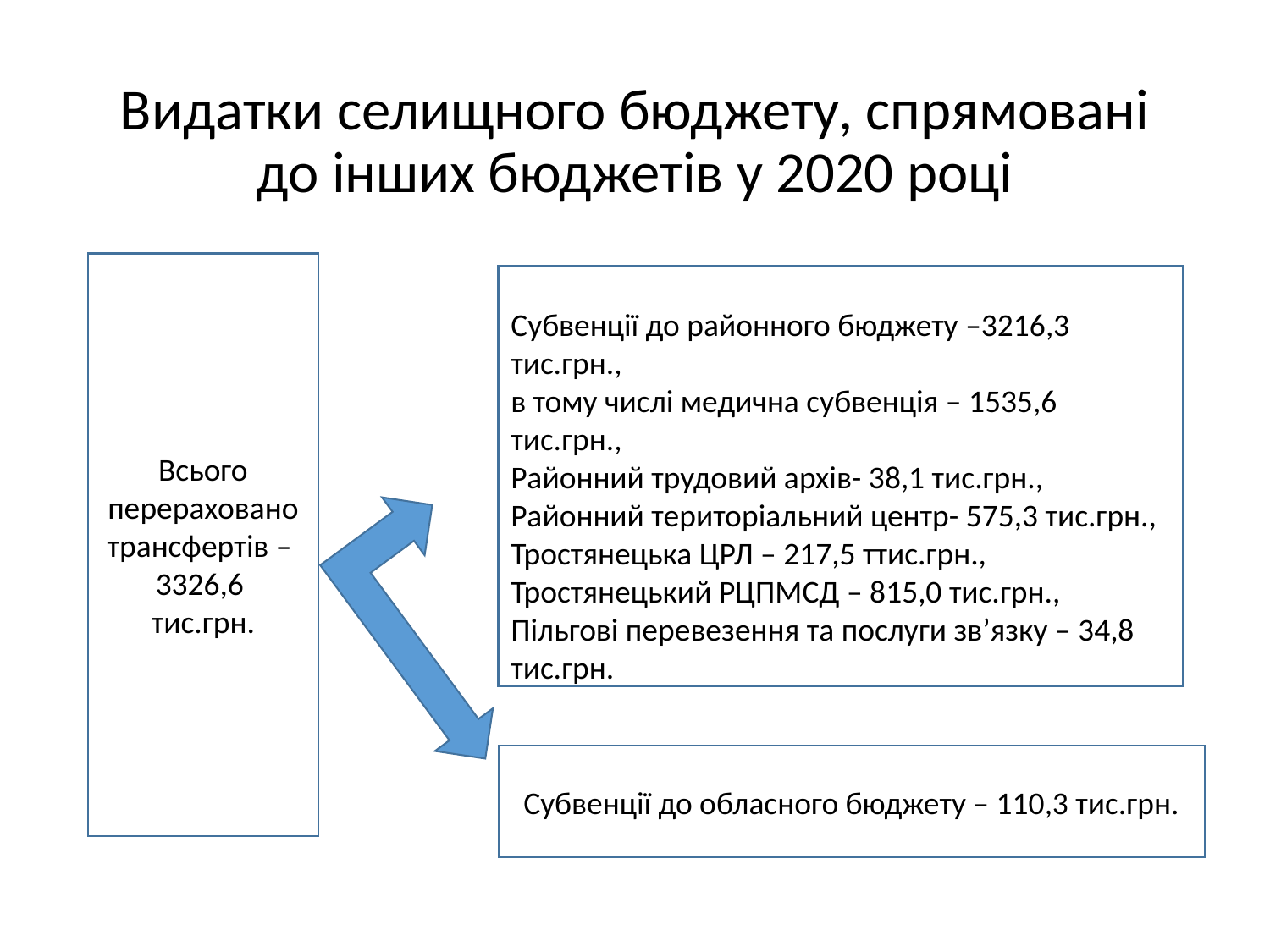

# Видатки селищного бюджету, спрямовані до інших бюджетів у 2020 році

Всього перераховано трансфертів –
3326,6  тис.грн.

Субвенції до районного бюджету –3216,3 тис.грн.,
в тому числі медична субвенція – 1535,6 тис.грн.,
Районний трудовий архів- 38,1 тис.грн.,
Районний територіальний центр- 575,3 тис.грн.,
Тростянецька ЦРЛ – 217,5 ттис.грн.,
Тростянецький РЦПМСД – 815,0 тис.грн.,
Пільгові перевезення та послуги зв’язку – 34,8 тис.грн.

Субвенції до обласного бюджету – 110,3 тис.грн.